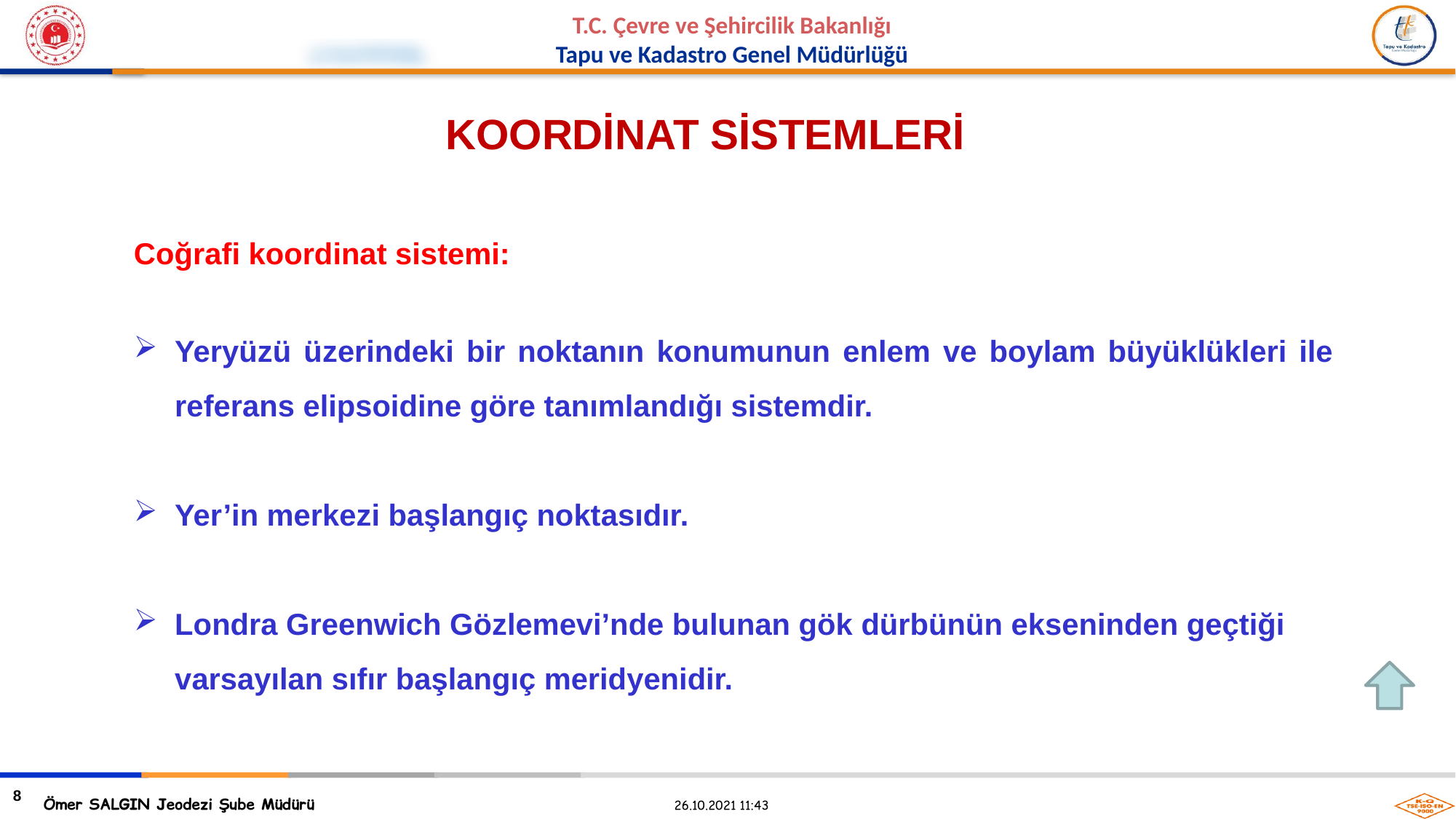

KOORDİNAT SİSTEMLERİ
Coğrafi koordinat sistemi:

Yeryüzü üzerindeki bir noktanın konumunun enlem ve boylam büyüklükleri ile referans elipsoidine göre tanımlandığı sistemdir.

Yer’in merkezi başlangıç noktasıdır.

Londra Greenwich Gözlemevi’nde bulunan gök dürbünün ekseninden geçtiği varsayılan sıfır başlangıç meridyenidir.